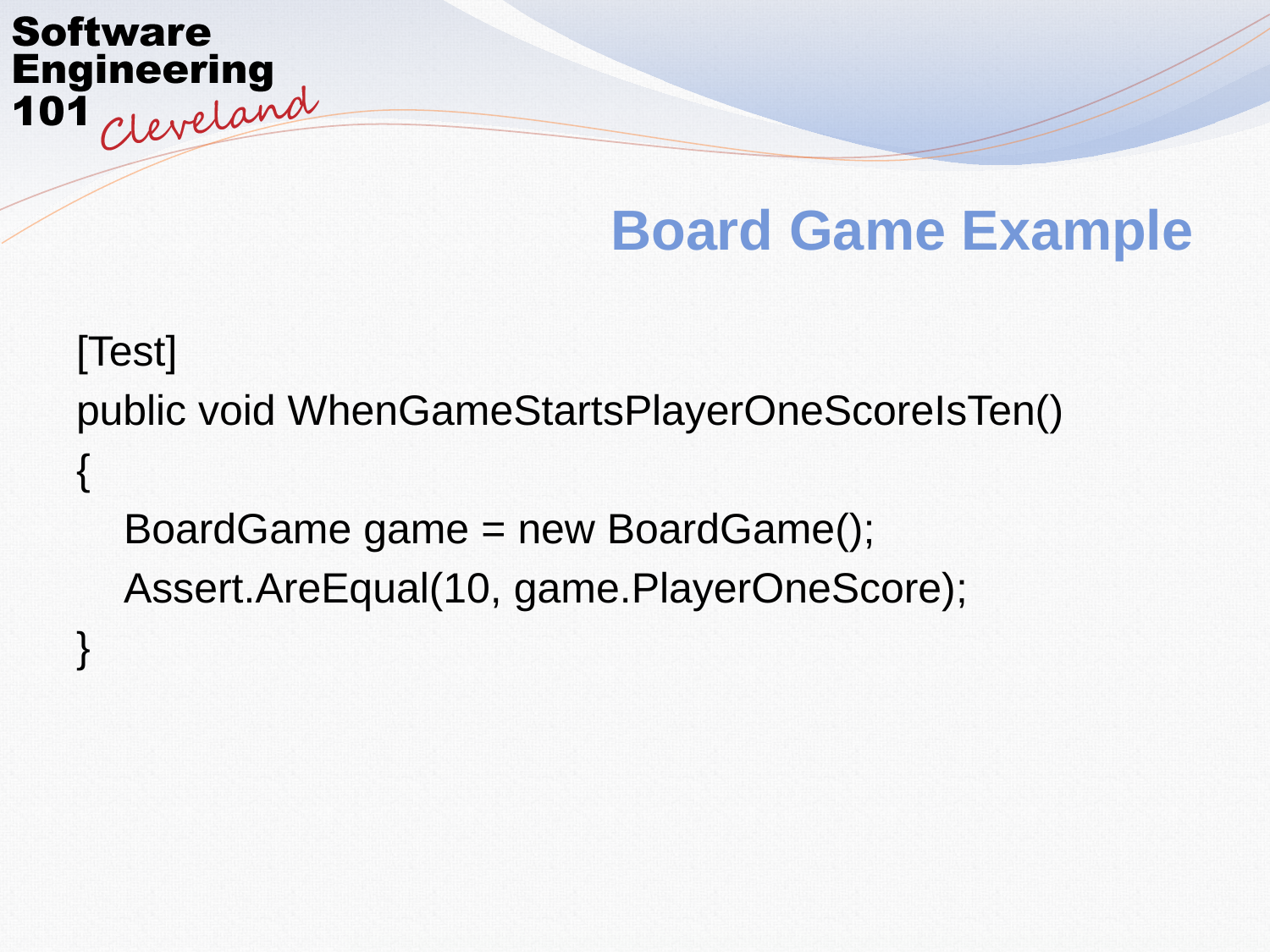

# Board Game Example
[Test]
public void WhenGameStartsPlayerOneScoreIsTen()
{
    BoardGame game = new BoardGame();
    Assert.AreEqual(10, game.PlayerOneScore);
}